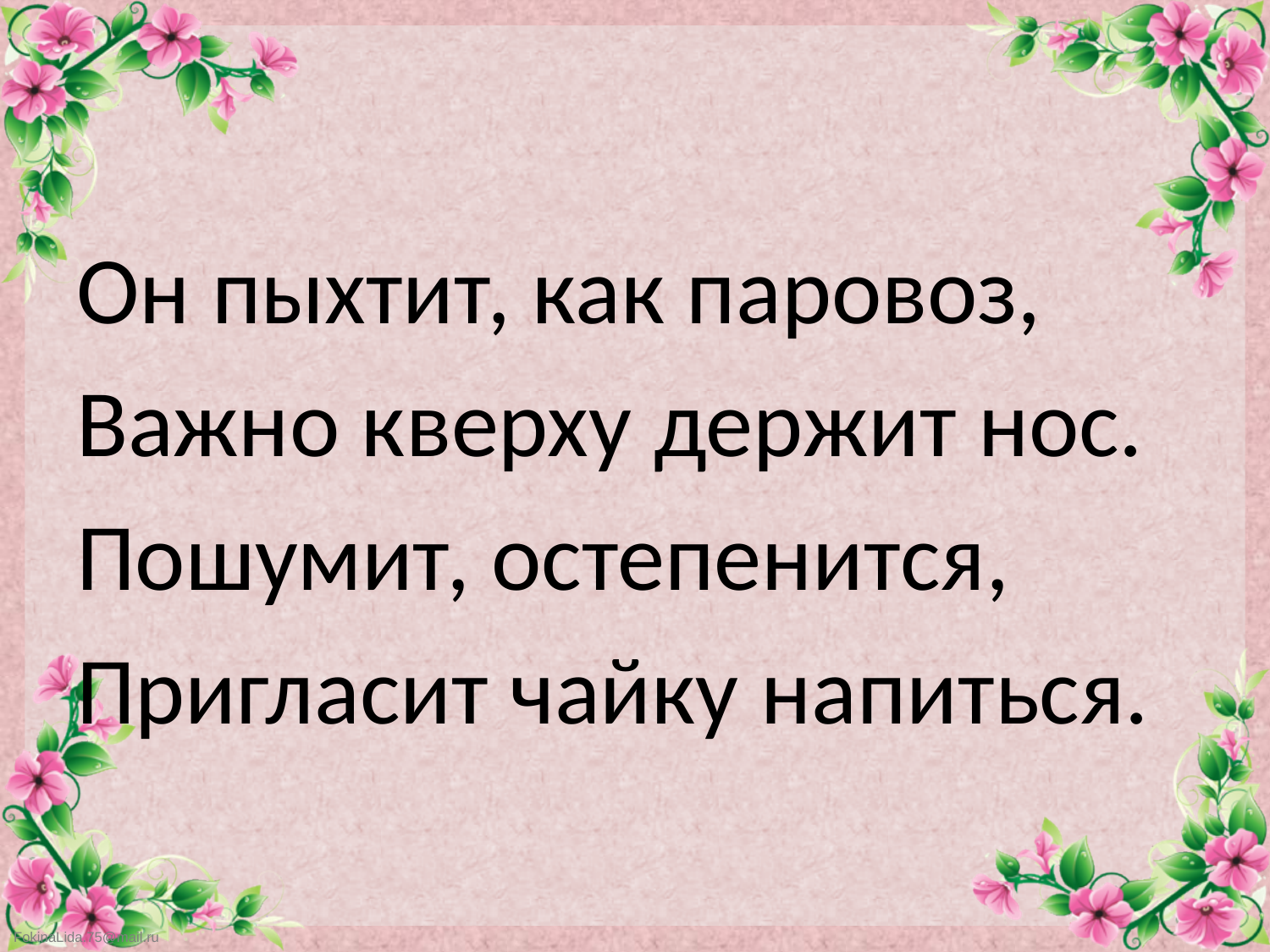

#
Он пыхтит, как паровоз,
Важно кверху держит нос.
Пошумит, остепенится,
Пригласит чайку напиться.